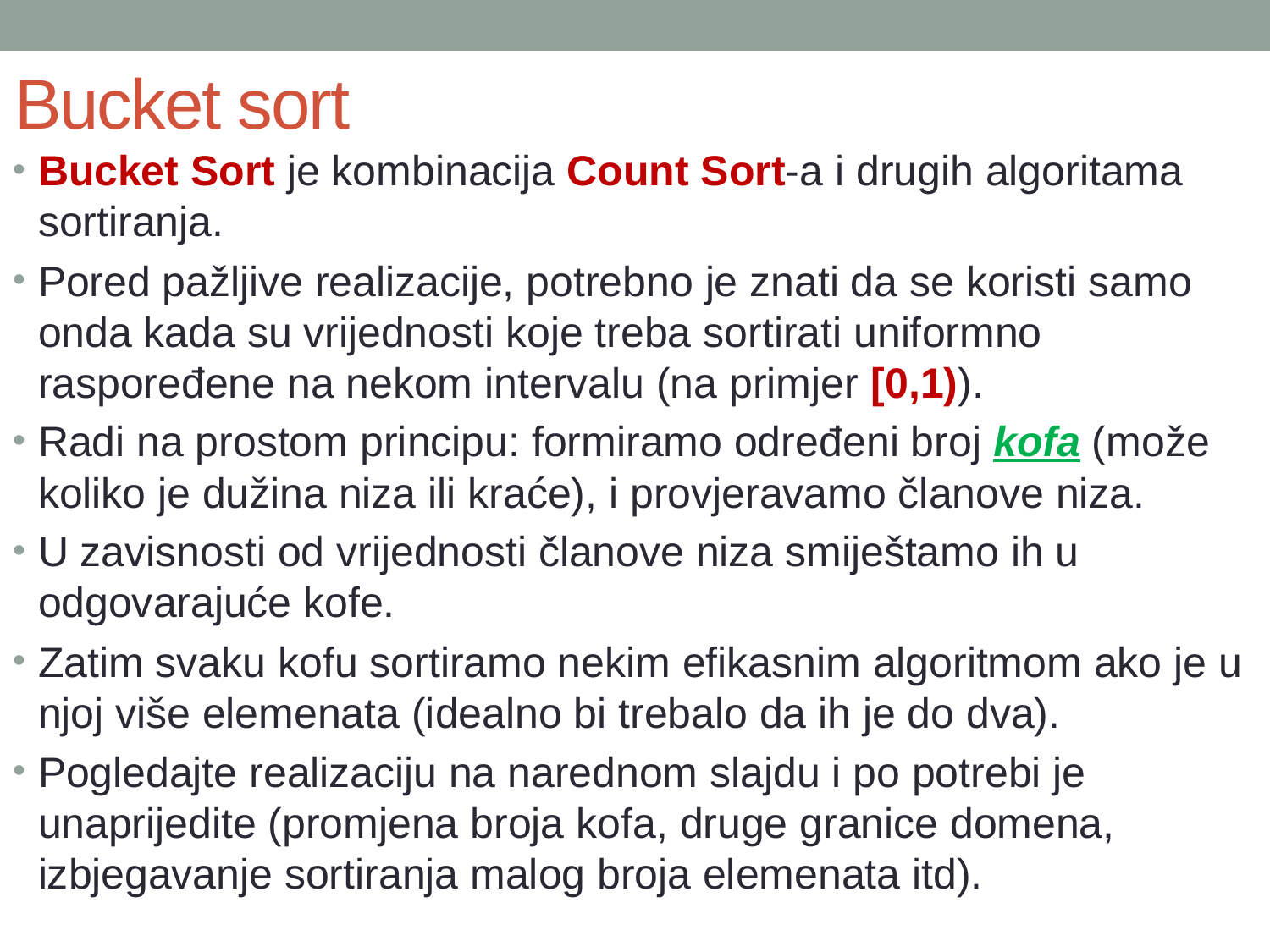

# Bucket sort
Bucket Sort je kombinacija Count Sort-a i drugih algoritama sortiranja.
Pored pažljive realizacije, potrebno je znati da se koristi samo onda kada su vrijednosti koje treba sortirati uniformno raspoređene na nekom intervalu (na primjer [0,1)).
Radi na prostom principu: formiramo određeni broj kofa (može koliko je dužina niza ili kraće), i provjeravamo članove niza.
U zavisnosti od vrijednosti članove niza smiještamo ih u odgovarajuće kofe.
Zatim svaku kofu sortiramo nekim efikasnim algoritmom ako je u njoj više elemenata (idealno bi trebalo da ih je do dva).
Pogledajte realizaciju na narednom slajdu i po potrebi je unaprijedite (promjena broja kofa, druge granice domena, izbjegavanje sortiranja malog broja elemenata itd).